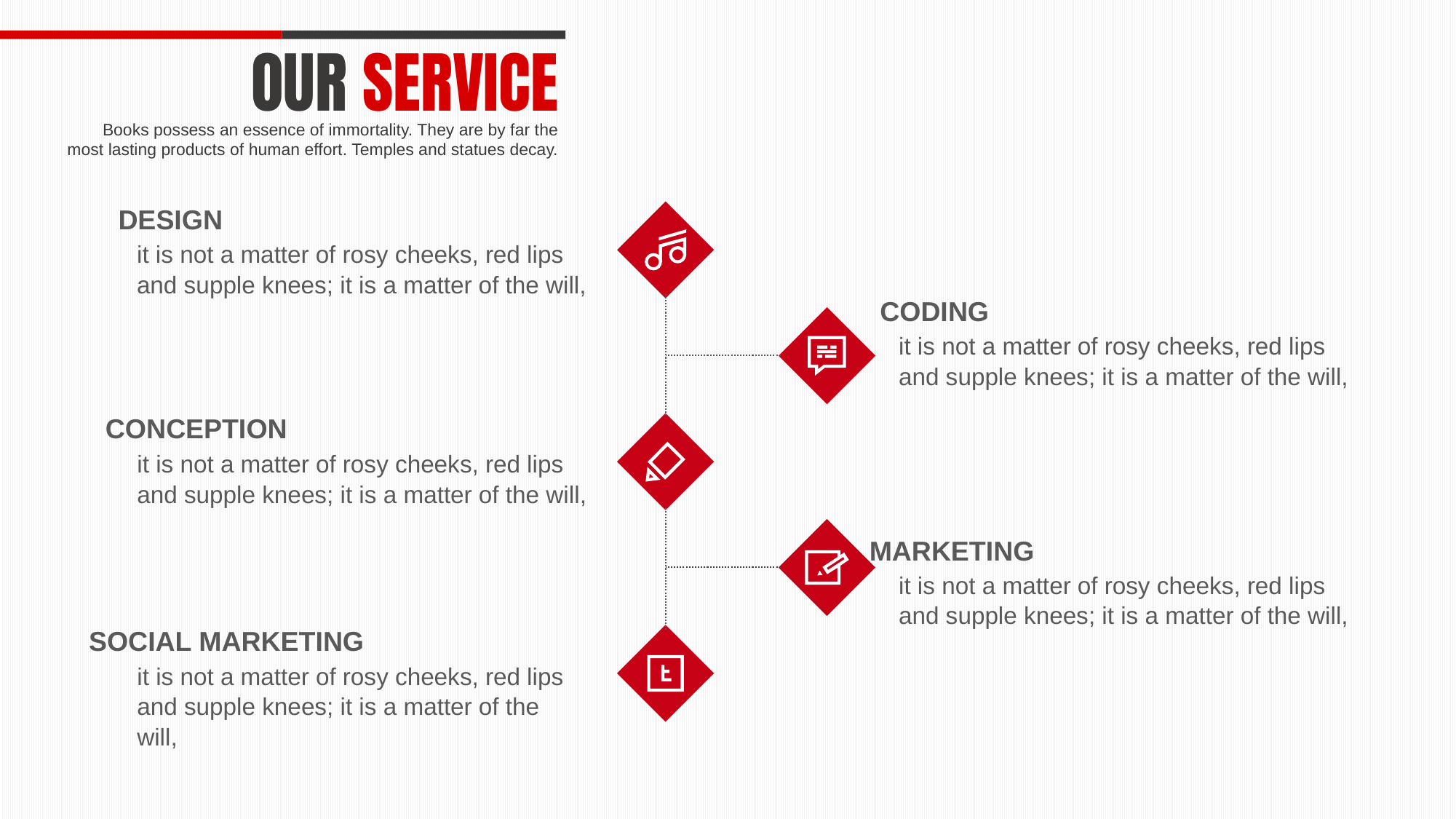

OUR SERVICE
Books possess an essence of immortality. They are by far the most lasting products of human effort. Temples and statues decay.
DESIGN
it is not a matter of rosy cheeks, red lips and supple knees; it is a matter of the will,

CODING
it is not a matter of rosy cheeks, red lips and supple knees; it is a matter of the will,

CONCEPTION
it is not a matter of rosy cheeks, red lips and supple knees; it is a matter of the will,

MARKETING
it is not a matter of rosy cheeks, red lips and supple knees; it is a matter of the will,

SOCIAL MARKETING
it is not a matter of rosy cheeks, red lips and supple knees; it is a matter of the will,